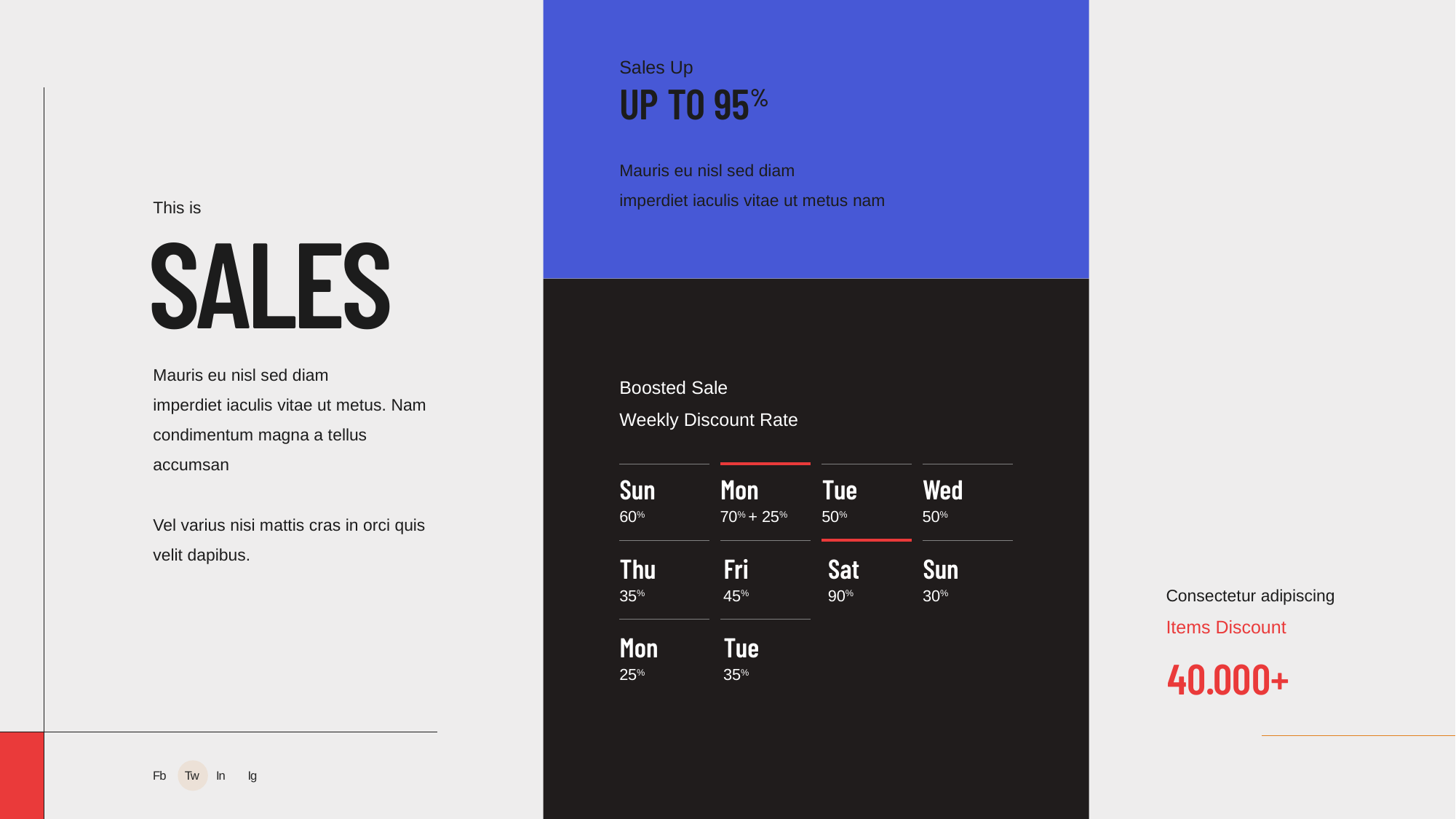

Sales Up
UP TO 95%
Mauris eu nisl sed diam
imperdiet iaculis vitae ut metus nam
This is
SALES
Mauris eu nisl sed diam
imperdiet iaculis vitae ut metus. Nam condimentum magna a tellus accumsan

Vel varius nisi mattis cras in orci quis velit dapibus.
Boosted Sale
Weekly Discount Rate
Sun
Mon
Tue
Wed
60%
70% + 25%
50%
50%
Thu
Fri
Sat
Sun
Consectetur adipiscing
Items Discount
35%
45%
90%
30%
Tue
Mon
40.000+
35%
25%

Fb
Tw
In
Ig